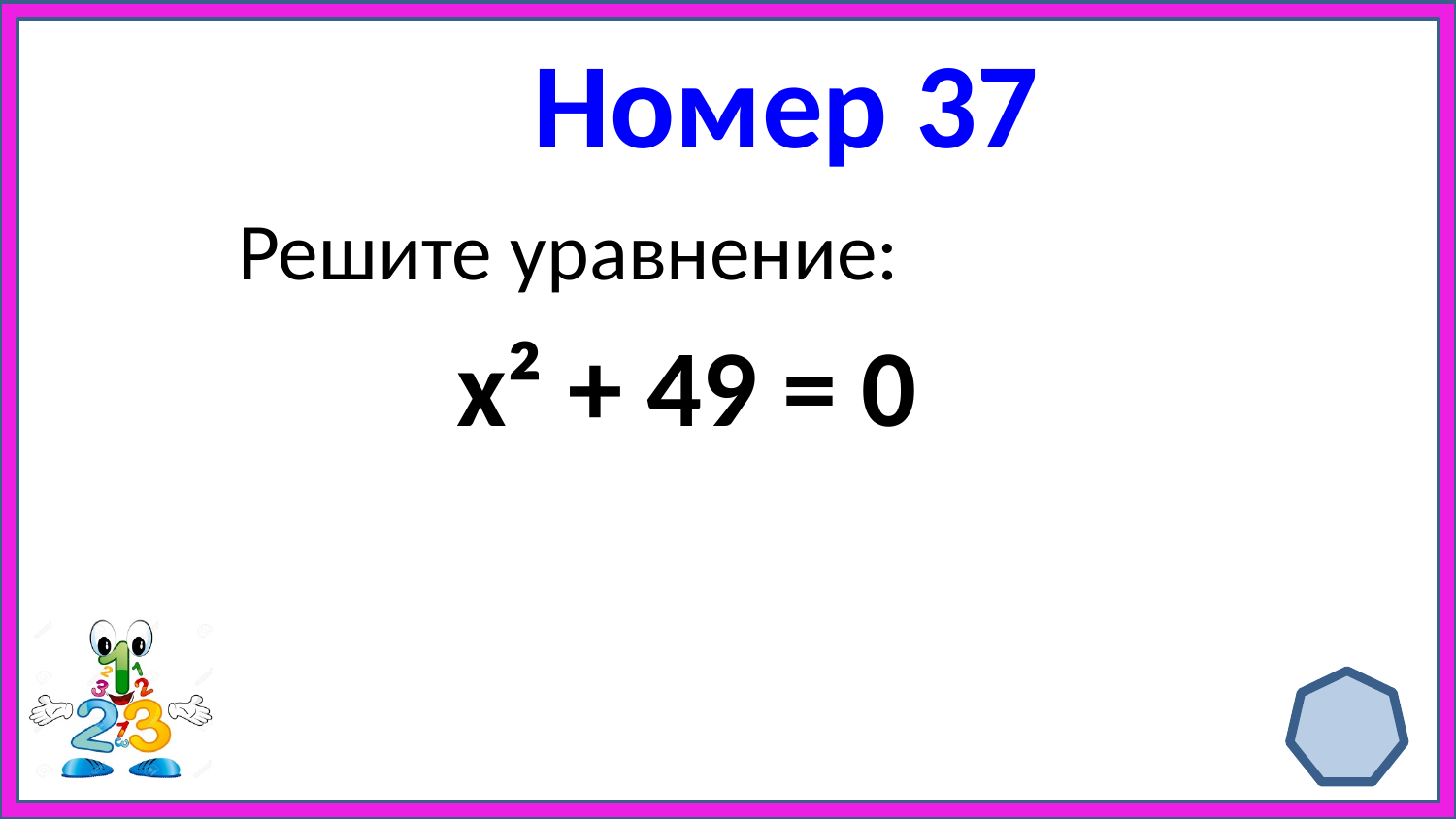

# Номер 37
Решите уравнение:
            х² + 49 = 0